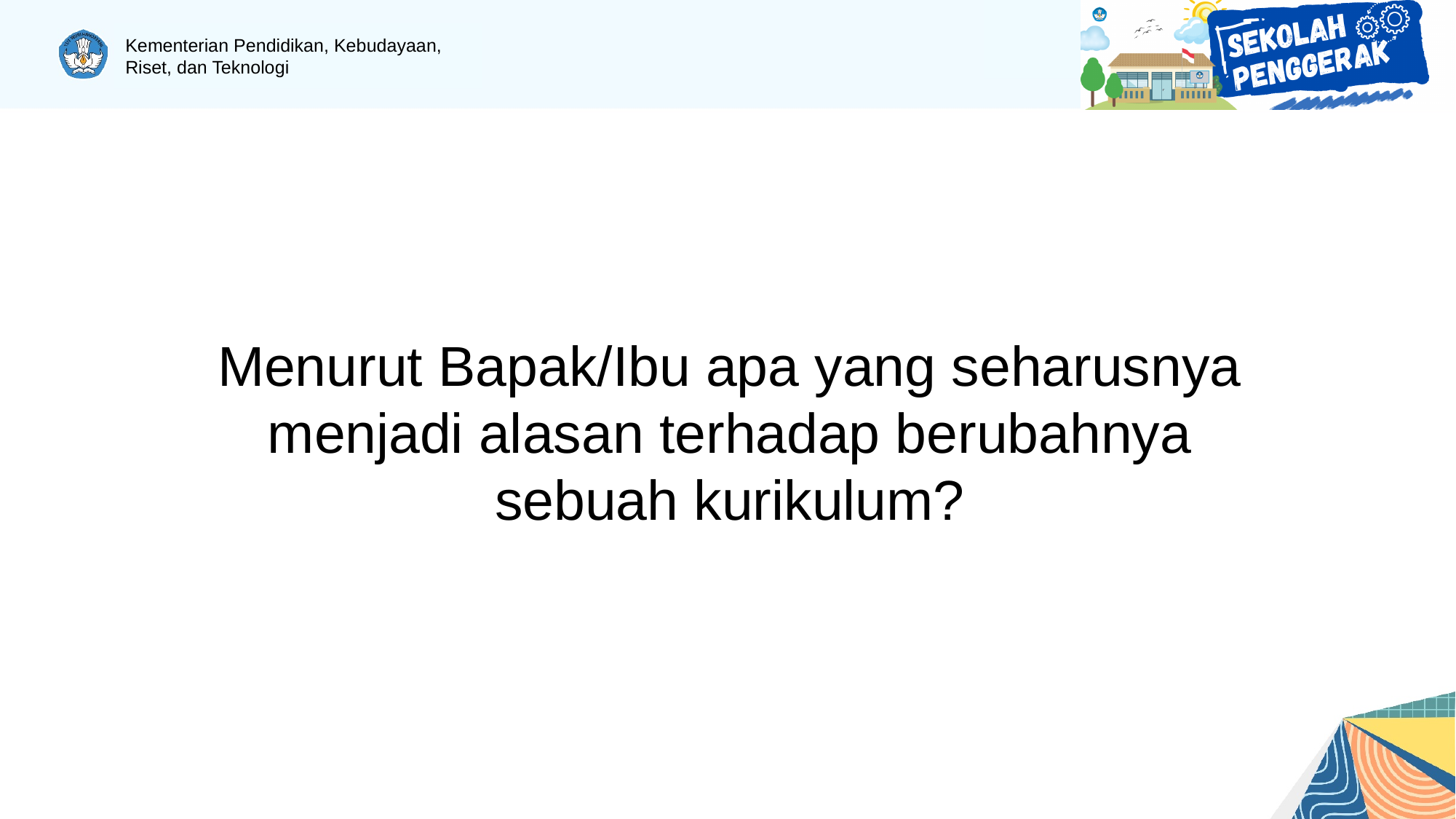

Menurut Bapak/Ibu apa yang seharusnya menjadi alasan terhadap berubahnya sebuah kurikulum?